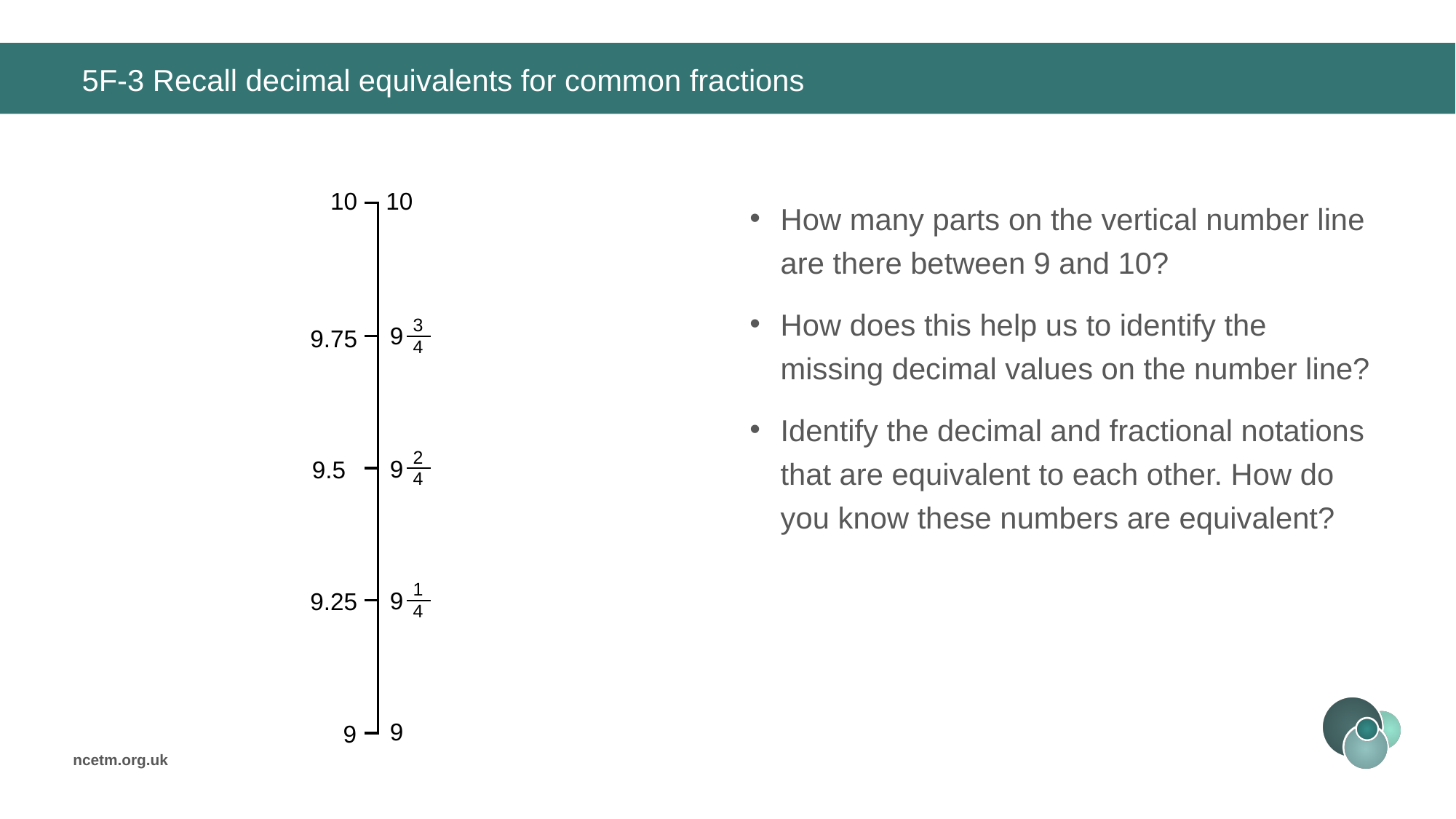

# 5F-3 Recall decimal equivalents for common fractions
10
9
10
3
4
2
4
1
4
9
9
9
9
How many parts on the vertical number line are there between 9 and 10?
How does this help us to identify the missing decimal values on the number line?
Identify the decimal and fractional notations that are equivalent to each other. How do you know these numbers are equivalent?

9.75
9.5
9.25